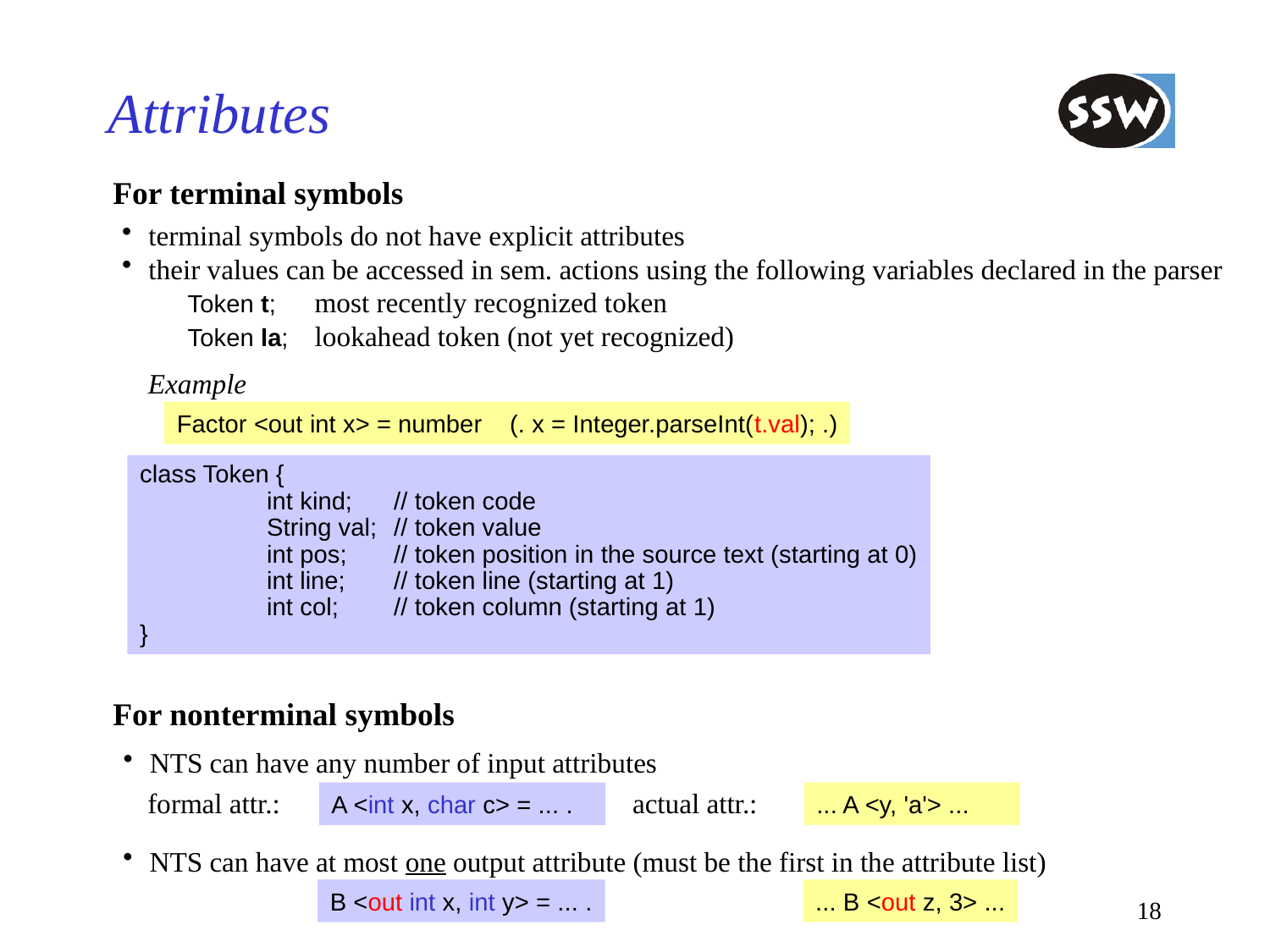

# Attributes
For terminal symbols
terminal symbols do not have explicit attributes
their values can be accessed in sem. actions using the following variables declared in the parser
Token t;	most recently recognized token
Token la;	lookahead token (not yet recognized)
Example
Factor <out int x> = number    (. x = Integer.parseInt(t.val); .)
class Token {
	int kind;	// token code
	String val;	// token value
	int pos; 	// token position in the source text (starting at 0)
	int line;	// token line (starting at 1)
	int col;	// token column (starting at 1)
}
For nonterminal symbols
NTS can have any number of input attributes
NTS can have at most one output attribute (must be the first in the attribute list)
formal attr.:
actual attr.:
A <int x, char c> = ... .
... A <y, 'a'> ...
B <out int x, int y> = ... .
... B <out z, 3> ...
18